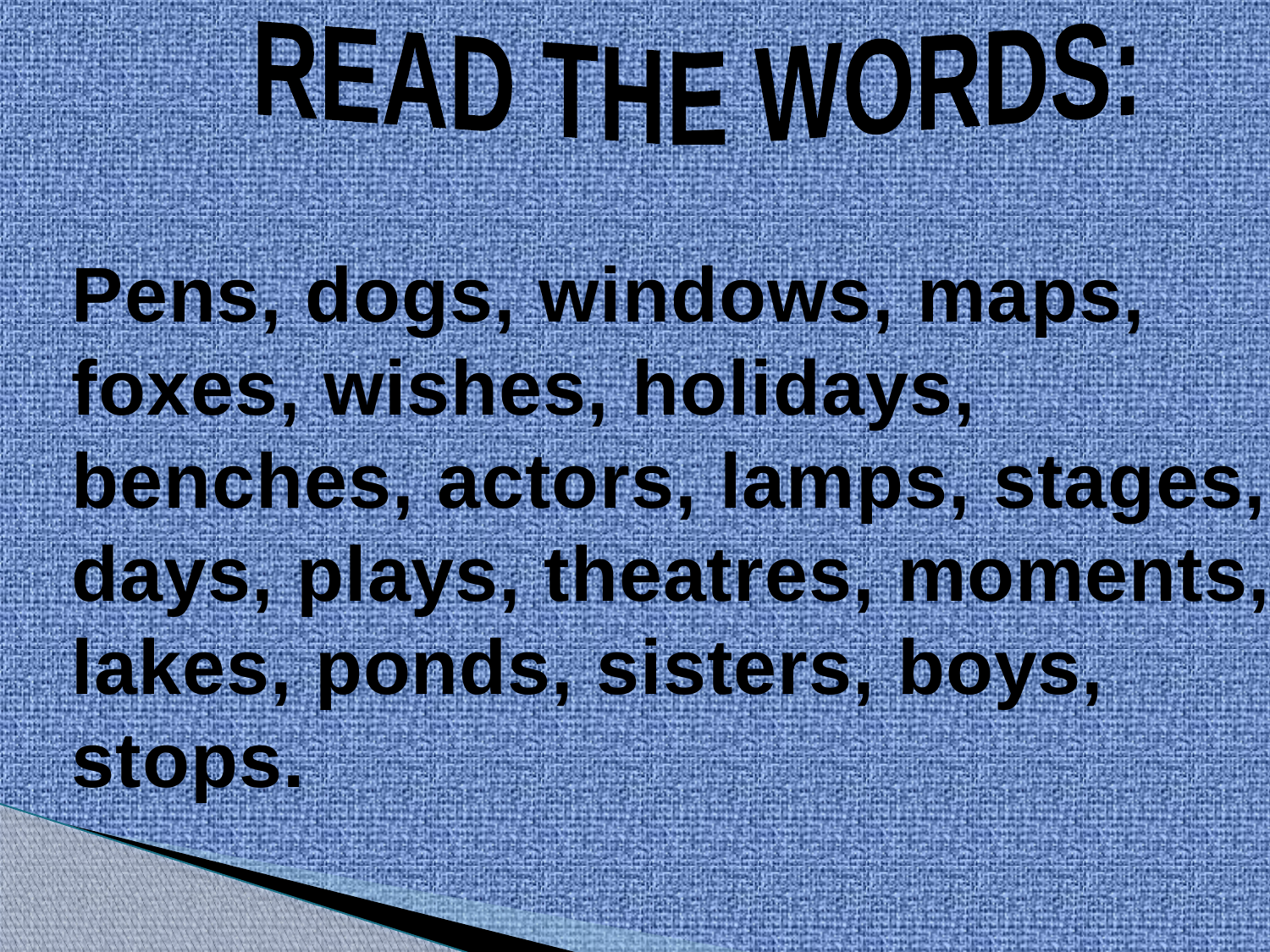

READ THE WORDS:
Pens, dogs, windows, maps,
foxes, wishes, holidays,
benches, actors, lamps, stages,
days, plays, theatres, moments,
lakes, ponds, sisters, boys,
stops.